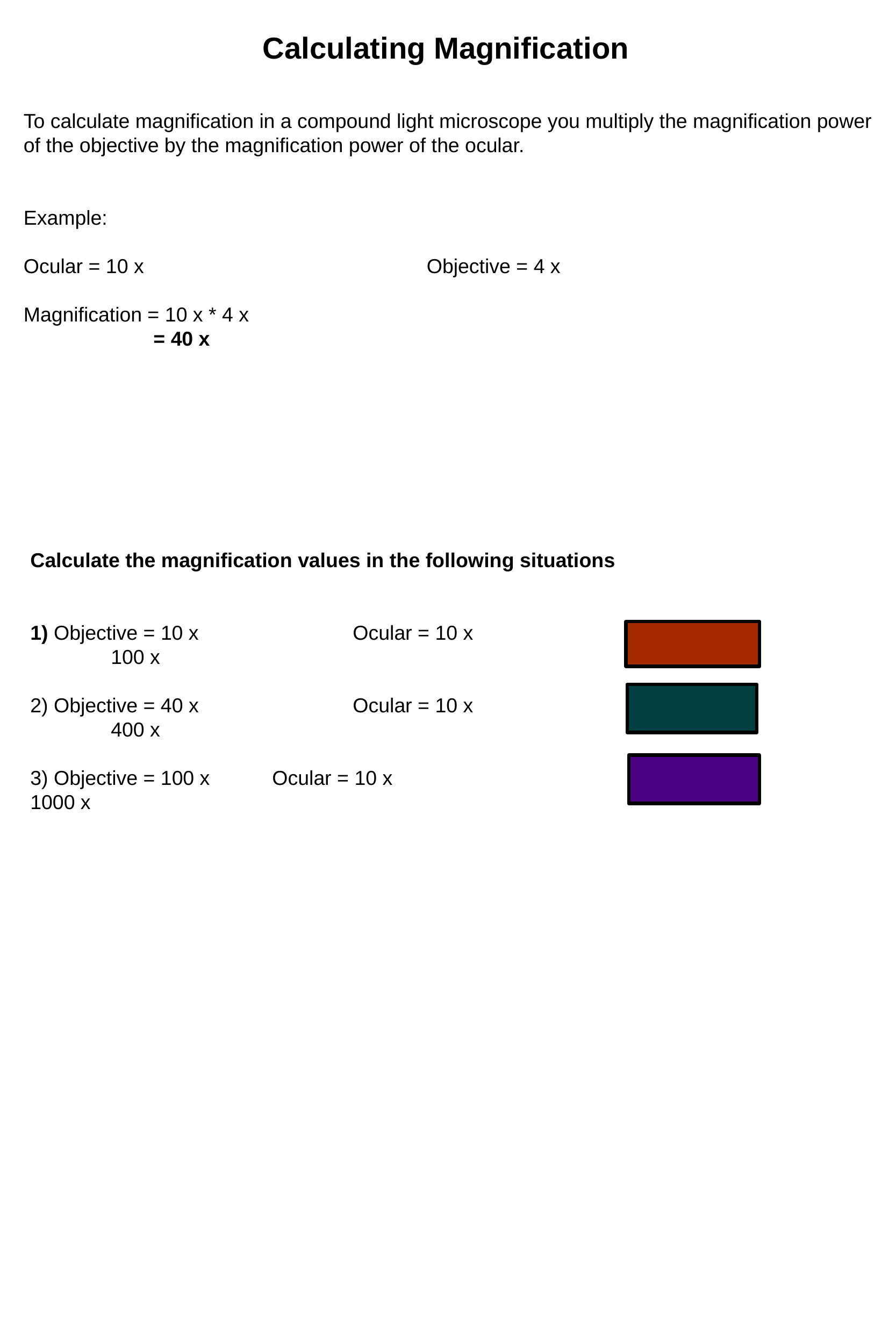

Calculating Magnification
To calculate magnification in a compound light microscope you multiply the magnification power of the objective by the magnification power of the ocular.

Example:

Ocular = 10 x				Objective = 4 x

Magnification = 10 x * 4 x
                       = 40 x
Calculate the magnification values in the following situations

1) Objective = 10 x		Ocular = 10 x					100 x

2) Objective = 40 x		Ocular = 10 x					400 x

3) Objective = 100 x	Ocular = 10 x					1000 x